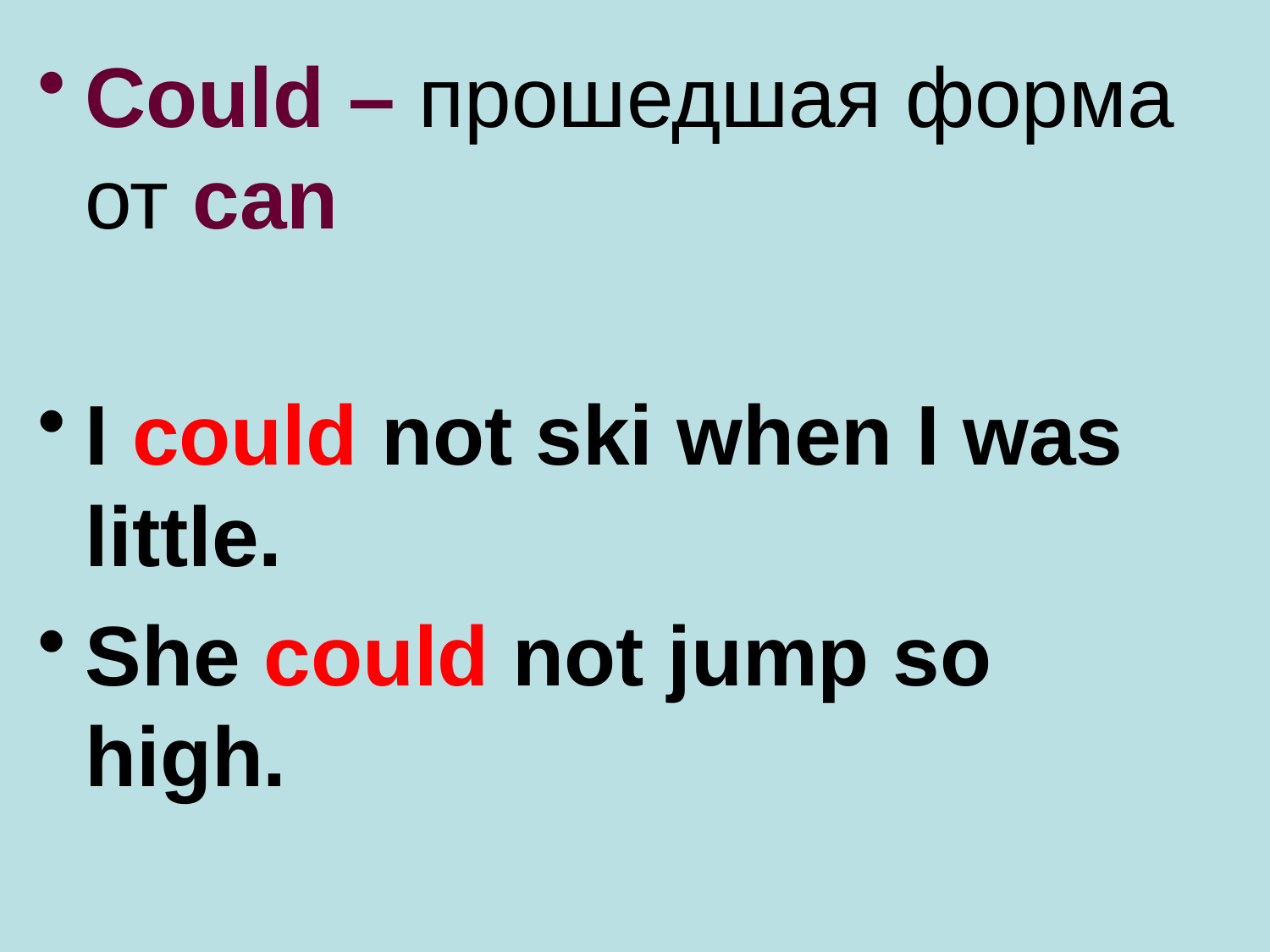

Could – прошедшая форма от can

I could not ski when I was little.
She could not jump so high.